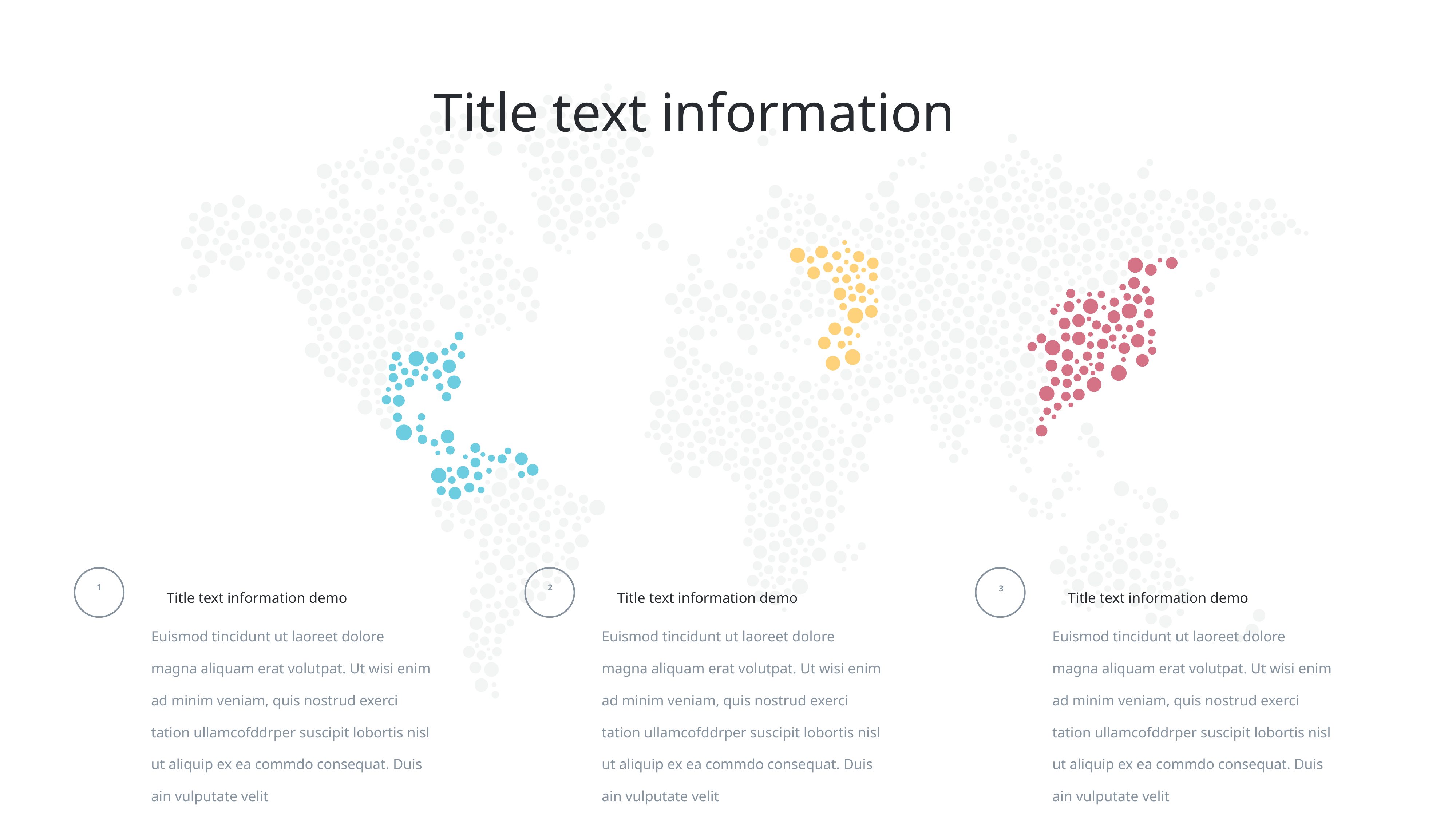

Title text information

1
Title text information demo
Euismod tincidunt ut laoreet dolore magna aliquam erat volutpat. Ut wisi enim ad minim veniam, quis nostrud exerci tation ullamcofddrper suscipit lobortis nisl ut aliquip ex ea commdo consequat. Duis ain vulputate velit

Title text information demo
Title text information demo
2
3
Euismod tincidunt ut laoreet dolore magna aliquam erat volutpat. Ut wisi enim ad minim veniam, quis nostrud exerci tation ullamcofddrper suscipit lobortis nisl ut aliquip ex ea commdo consequat. Duis ain vulputate velit
Euismod tincidunt ut laoreet dolore magna aliquam erat volutpat. Ut wisi enim ad minim veniam, quis nostrud exerci tation ullamcofddrper suscipit lobortis nisl ut aliquip ex ea commdo consequat. Duis ain vulputate velit